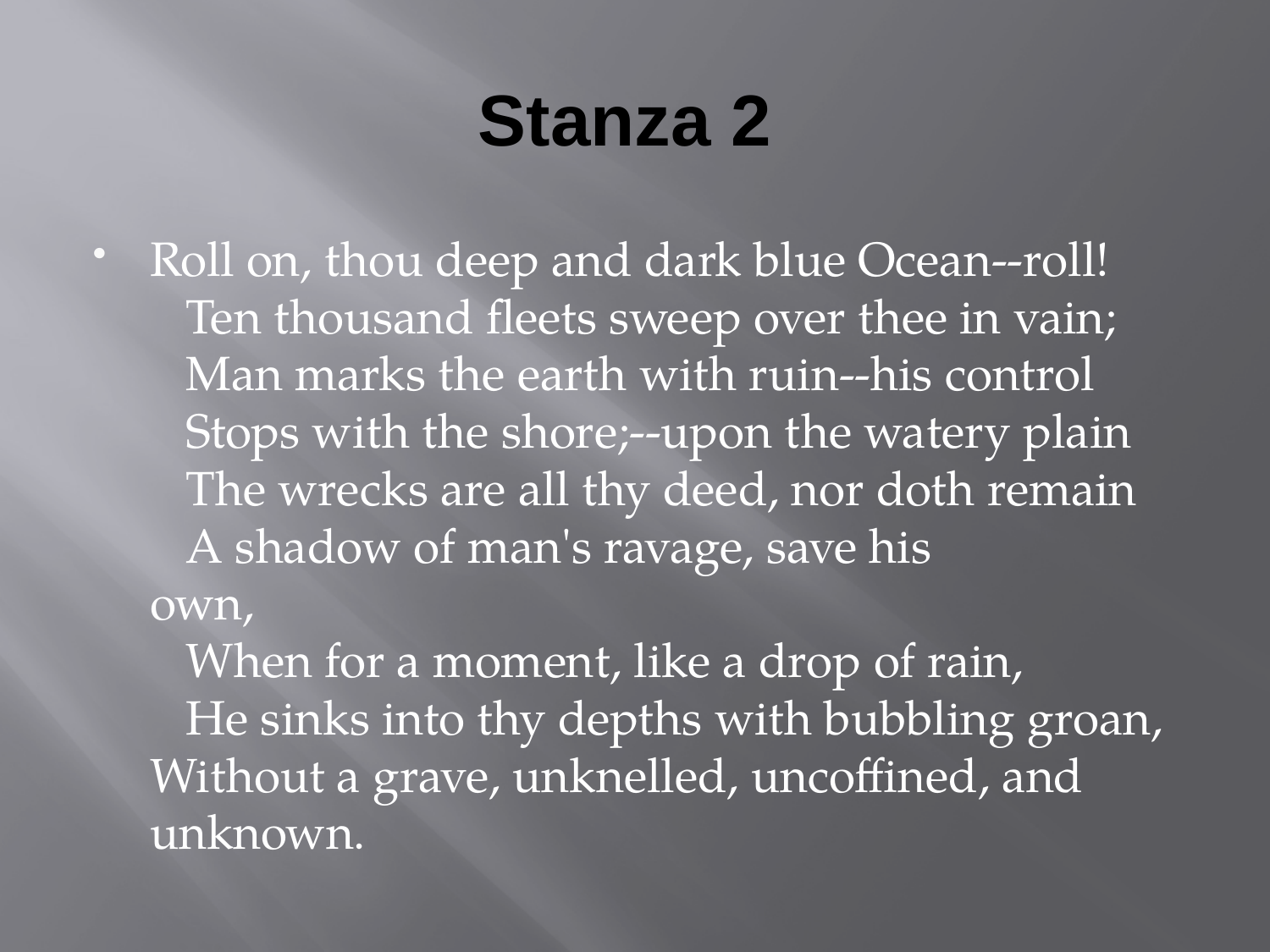

# Stanza 2
Roll on, thou deep and dark blue Ocean--roll!
   Ten thousand fleets sweep over thee in vain;
   Man marks the earth with ruin--his control
   Stops with the shore;--upon the watery plain
   The wrecks are all thy deed, nor doth remain
   A shadow of man's ravage, save his own,                 
   When for a moment, like a drop of rain,
   He sinks into thy depths with bubbling groan,
Without a grave, unknelled, uncoffined, and unknown.